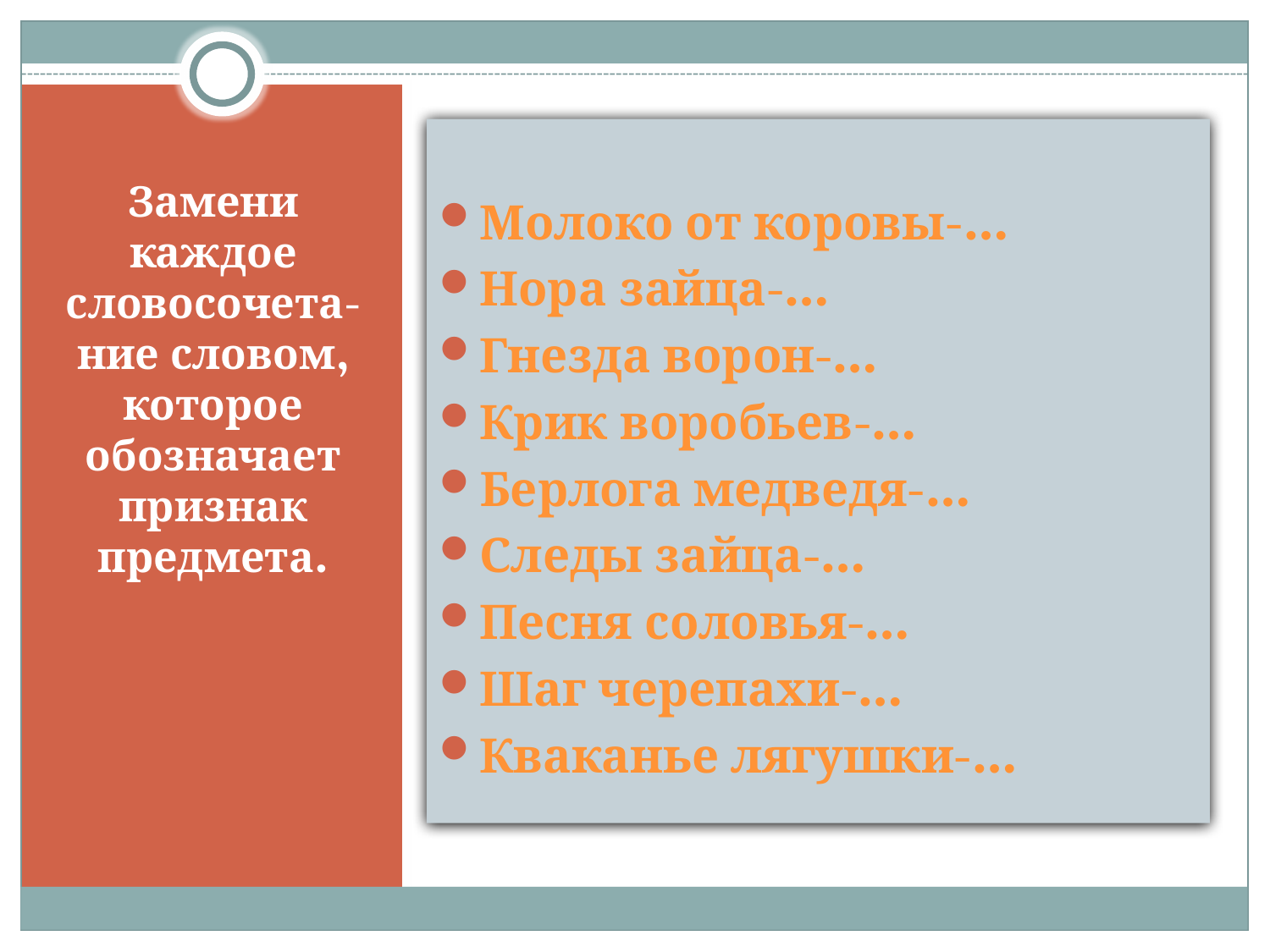

Молоко от коровы-…
Нора зайца-…
Гнезда ворон-…
Крик воробьев-…
Берлога медведя-…
Следы зайца-…
Песня соловья-…
Шаг черепахи-…
Кваканье лягушки-…

Замени каждое словосочета-ние словом, которое обозначает признак предмета.